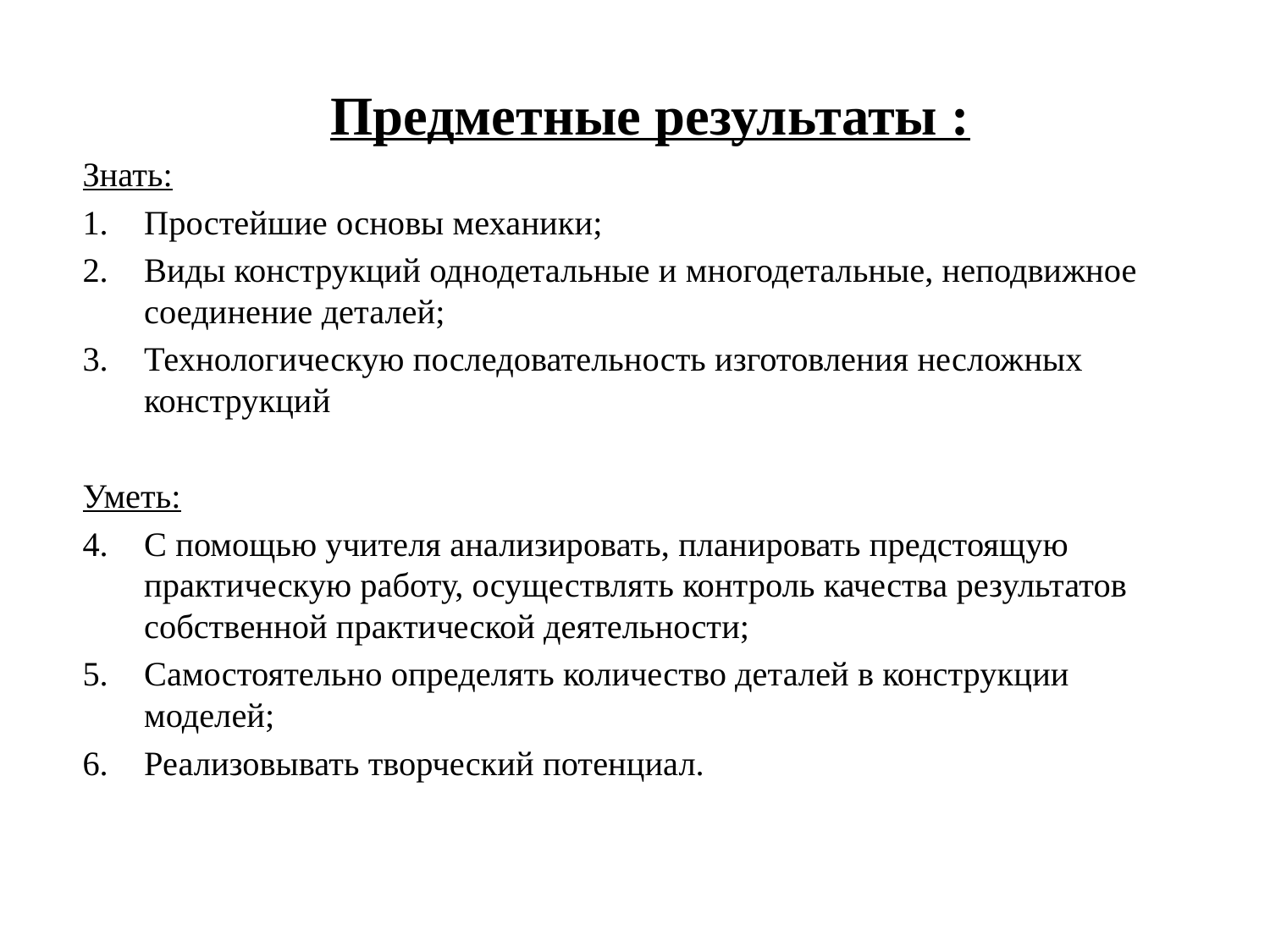

Предметные результаты :
Знать:
Простейшие основы механики;
Виды конструкций однодетальные и многодетальные, неподвижное соединение деталей;
Технологическую последовательность изготовления несложных конструкций

Уметь:
С помощью учителя анализировать, планировать предстоящую практическую работу, осуществлять контроль качества результатов собственной практической деятельности;
Самостоятельно определять количество деталей в конструкции моделей;
Реализовывать творческий потенциал.